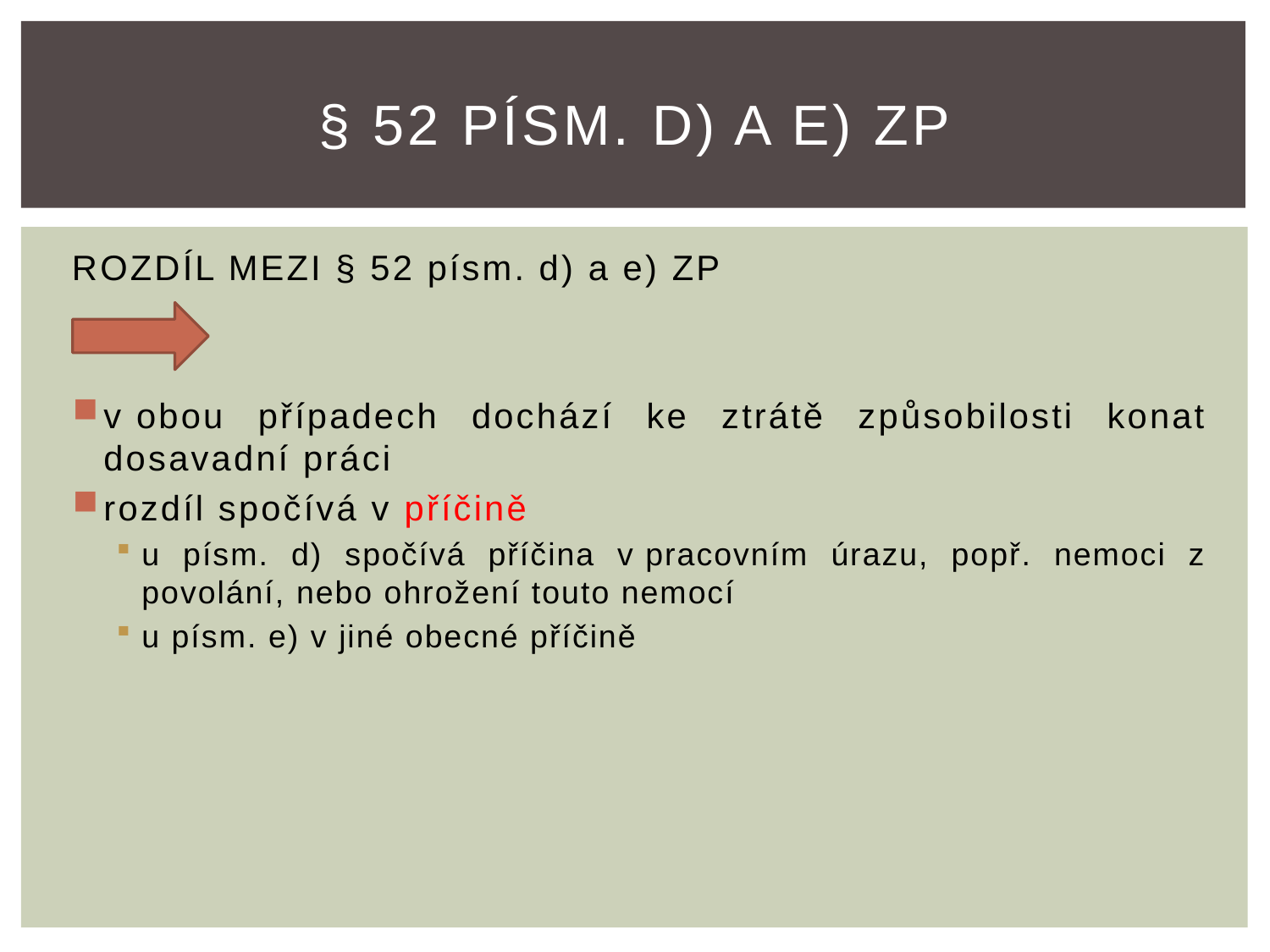

# § 52 písm. D) a E) ZP
ROZDÍL MEZI § 52 písm. d) a e) ZP

v obou případech dochází ke ztrátě způsobilosti konat dosavadní práci
rozdíl spočívá v příčině
u písm. d) spočívá příčina v pracovním úrazu, popř. nemoci z povolání, nebo ohrožení touto nemocí
u písm. e) v jiné obecné příčině